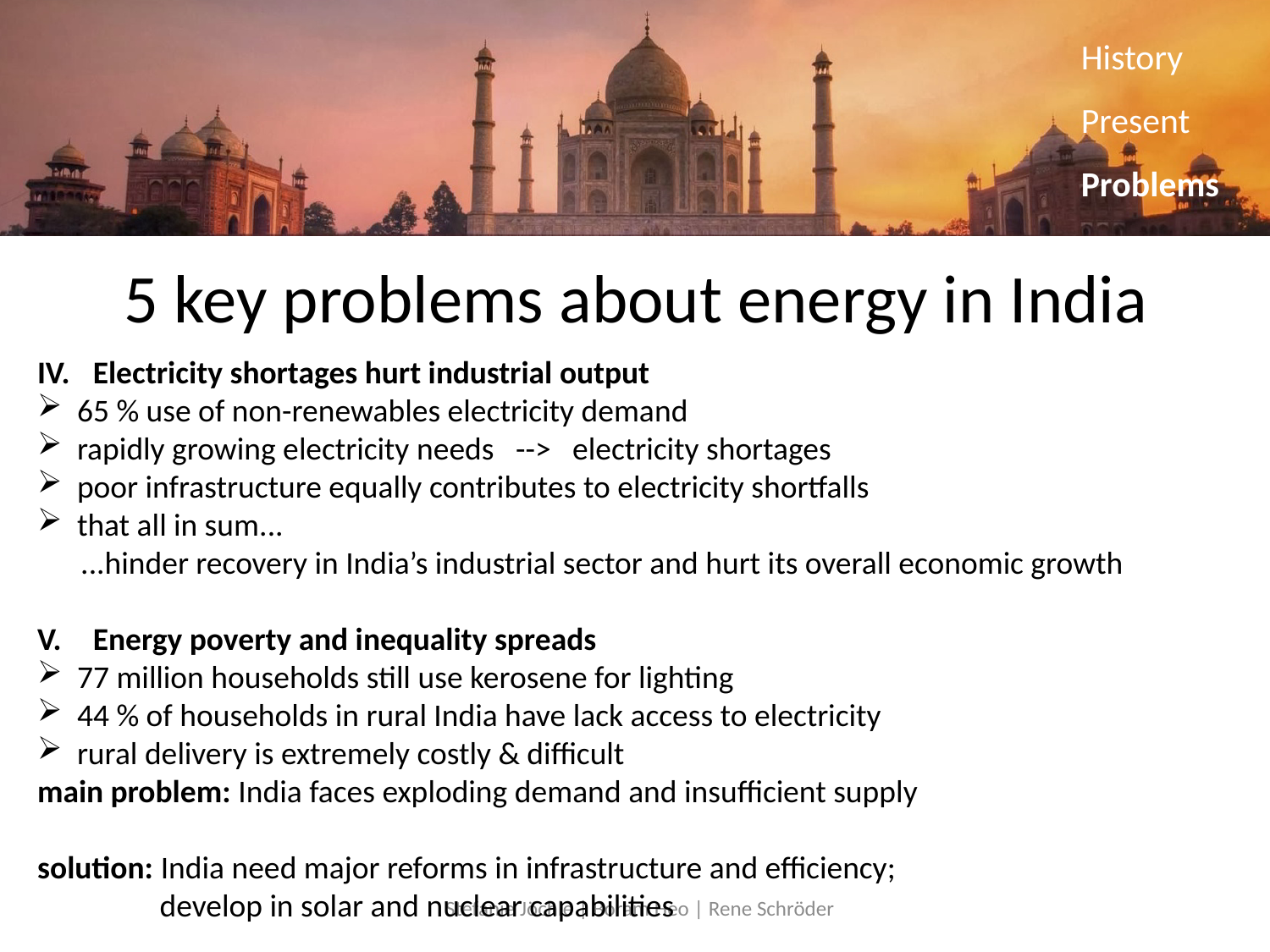

History
Present
Problems
# 5 key problems about energy in India
Electricity shortages hurt industrial output
65 % use of non-renewables electricity demand
rapidly growing electricity needs   -->   electricity shortages
poor infrastructure equally contributes to electricity shortfalls
that all in sum...
      ...hinder recovery in India’s industrial sector and hurt its overall economic growth

Energy poverty and inequality spreads
77 million households still use kerosene for lighting
44 % of households in rural India have lack access to electricity
rural delivery is extremely costly & difficult
main problem: India faces exploding demand and insufficient supply

solution: India need major reforms in infrastructure and efficiency;
                 develop in solar and nuclear capabilities
Stefanie Jöchle | Boram Heo | Rene Schröder